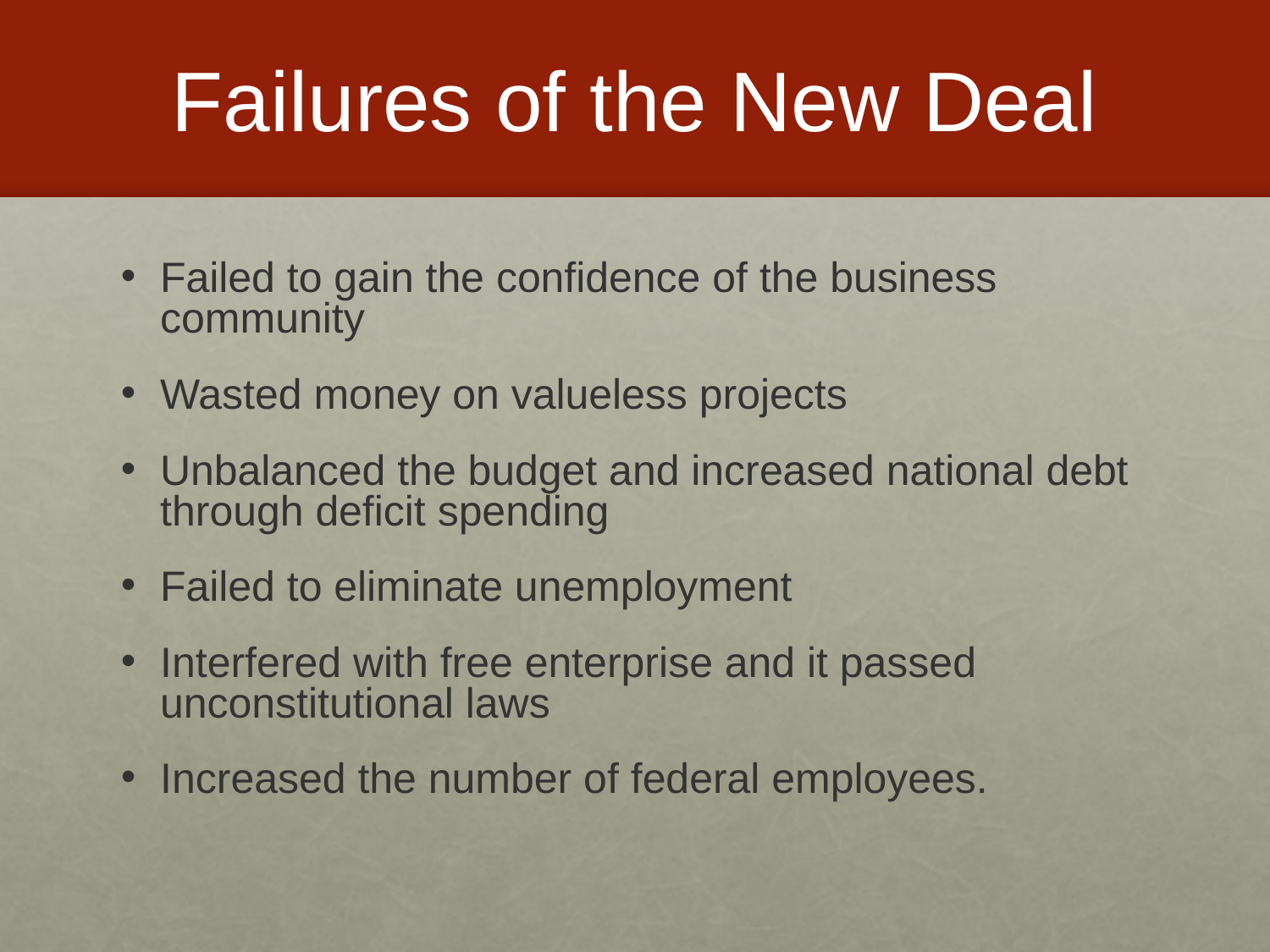

# Failures of the New Deal
Failed to gain the confidence of the business community
Wasted money on valueless projects
Unbalanced the budget and increased national debt through deficit spending
Failed to eliminate unemployment
Interfered with free enterprise and it passed unconstitutional laws
Increased the number of federal employees.